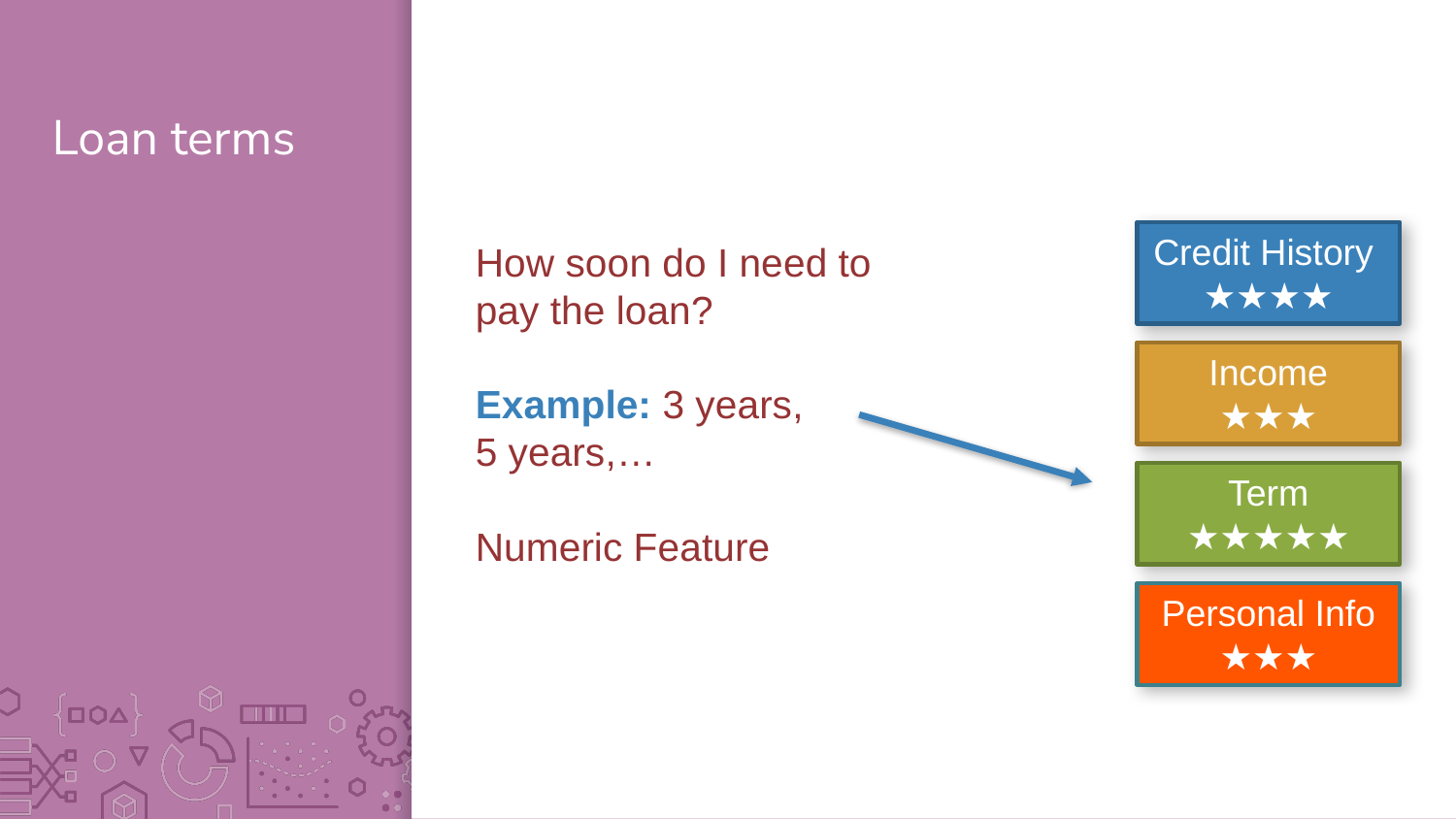

# Loan terms
Credit History
★★★★
How soon do I need to pay the loan?

Example: 3 years,
5 years,…

Numeric Feature
Income
★★★
Term
★★★★★
Personal Info
★★★